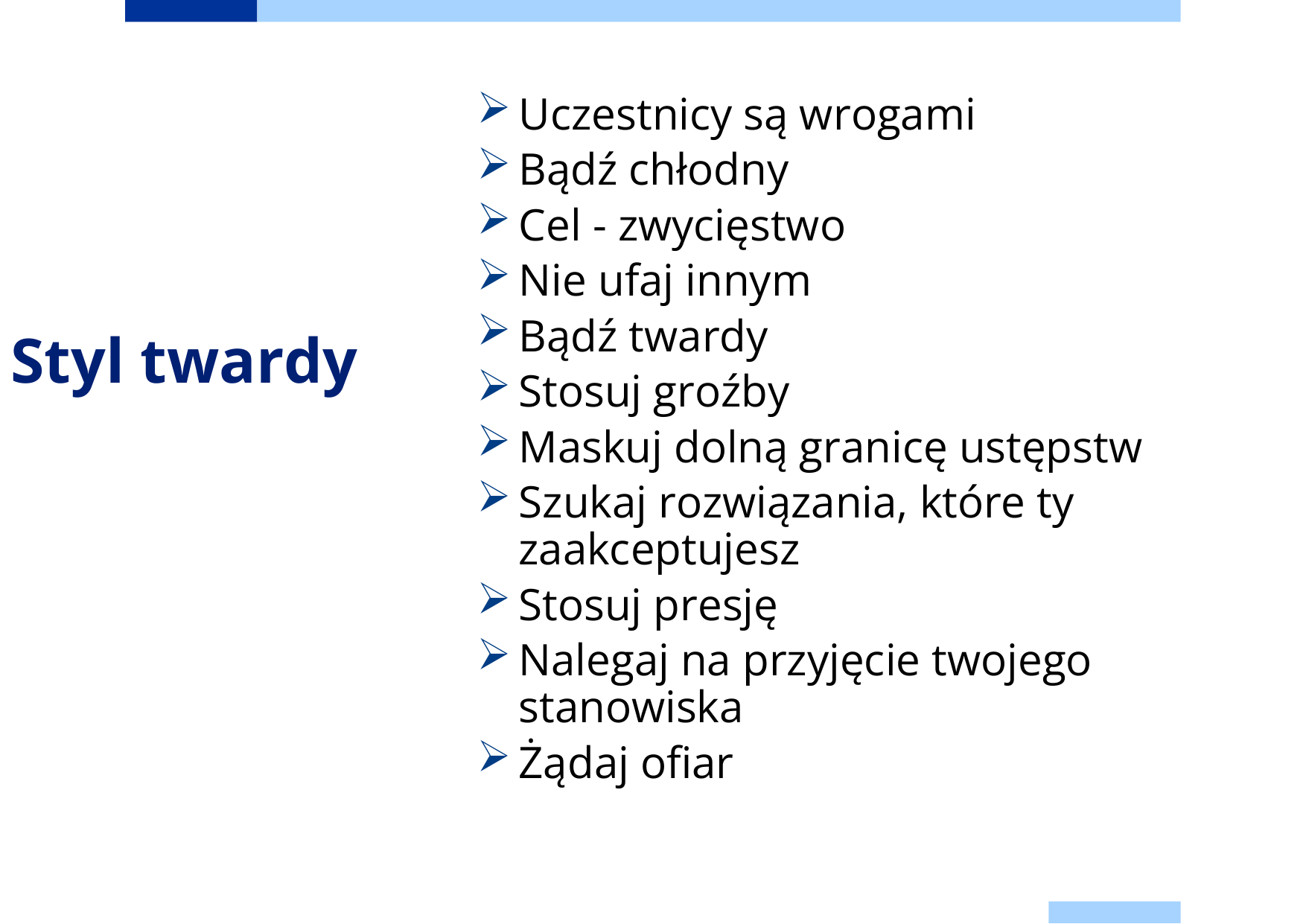

Uczestnicy są wrogami
Bądź chłodny
Cel - zwycięstwo
Nie ufaj innym
Bądź twardy
Stosuj groźby
Maskuj dolną granicę ustępstw
Szukaj rozwiązania, które ty zaakceptujesz
Stosuj presję
Nalegaj na przyjęcie twojego stanowiska
Żądaj ofiar

# Styl twardy